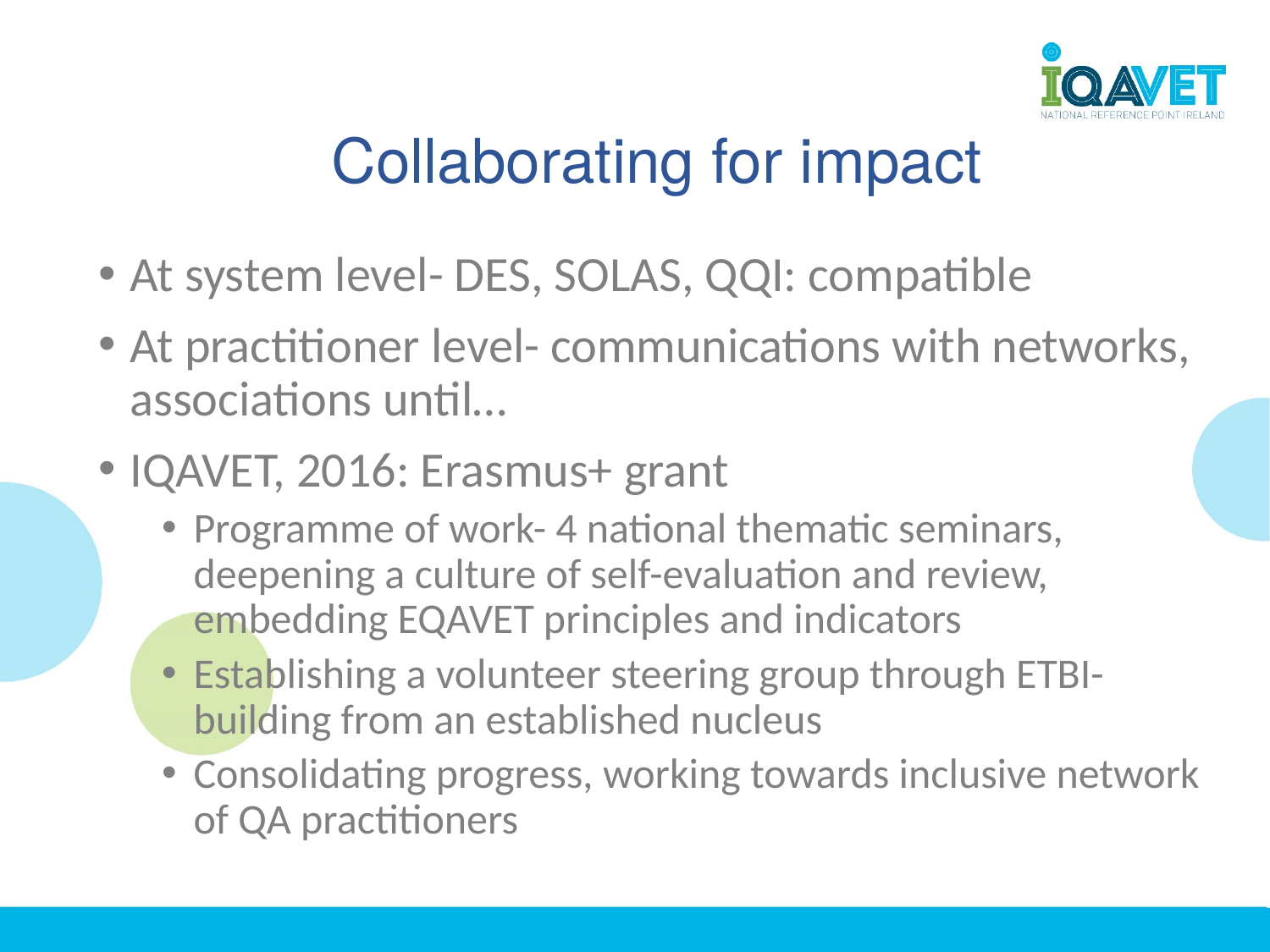

# Collaborating for impact
At system level- DES, SOLAS, QQI: compatible
At practitioner level- communications with networks, associations until…
IQAVET, 2016: Erasmus+ grant
Programme of work- 4 national thematic seminars, deepening a culture of self-evaluation and review, embedding EQAVET principles and indicators
Establishing a volunteer steering group through ETBI- building from an established nucleus
Consolidating progress, working towards inclusive network of QA practitioners